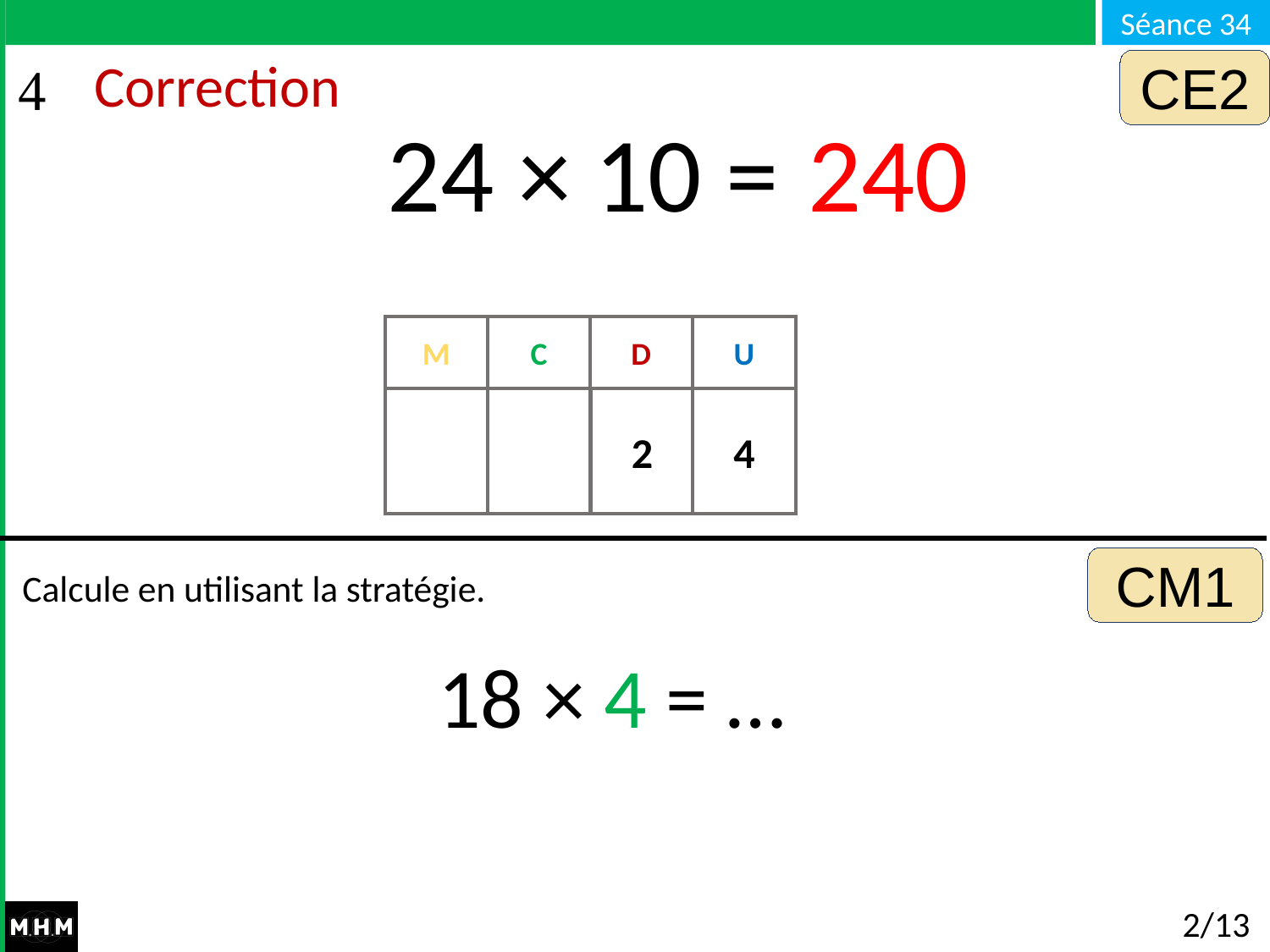

CE2
# Correction
24 × 10 =
240
M
C
D
U
2
4

0

CM1
Calcule en utilisant la stratégie.
18 × 4 = …
2/13